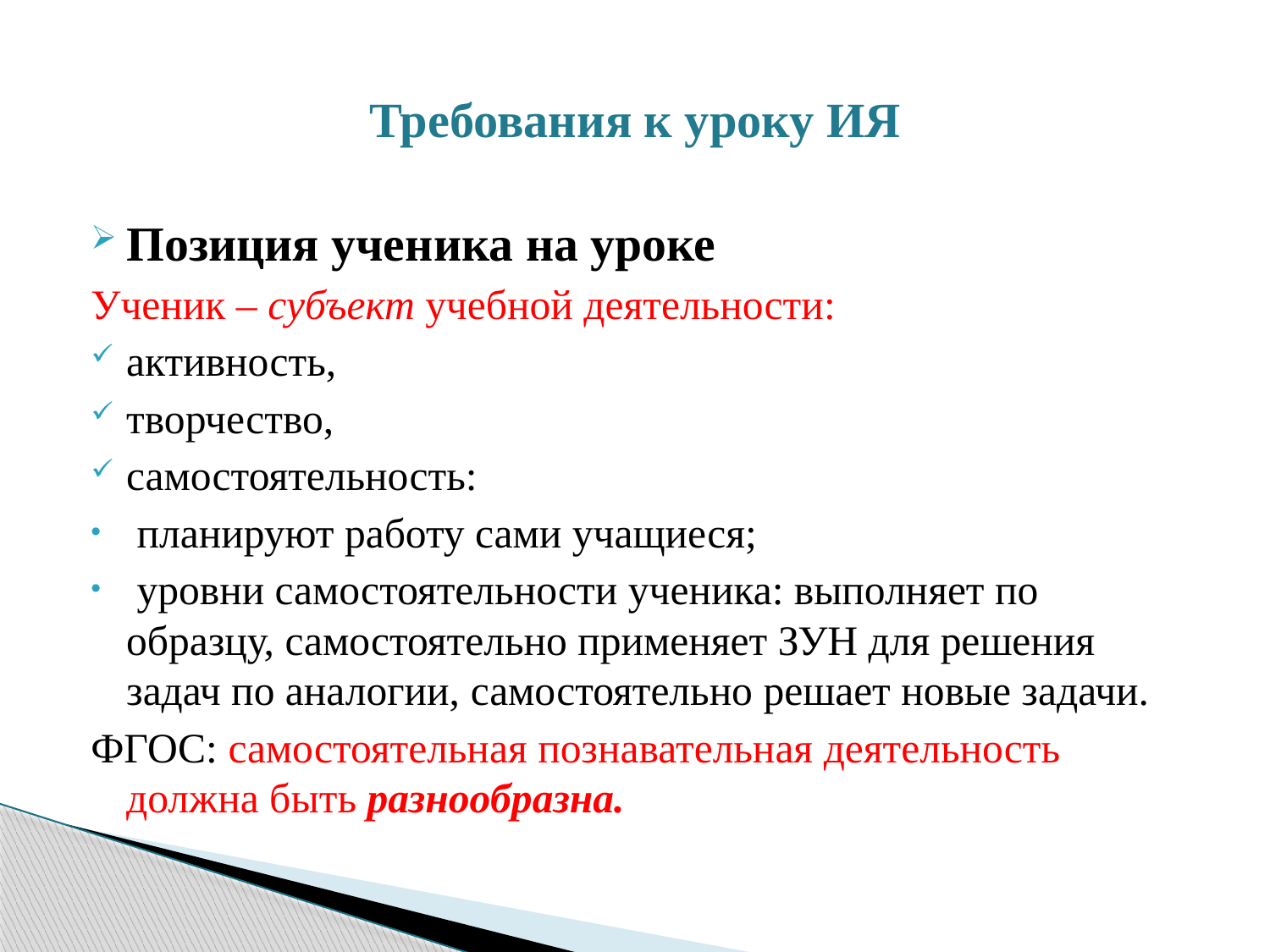

# Требования к уроку ИЯ
Позиция ученика на уроке
Ученик – субъект учебной деятельности:
активность,
творчество,
самостоятельность:
 планируют работу сами учащиеся;
 уровни самостоятельности ученика: выполняет по образцу, самостоятельно применяет ЗУН для решения задач по аналогии, самостоятельно решает новые задачи.
ФГОС: самостоятельная познавательная деятельность должна быть разнообразна.